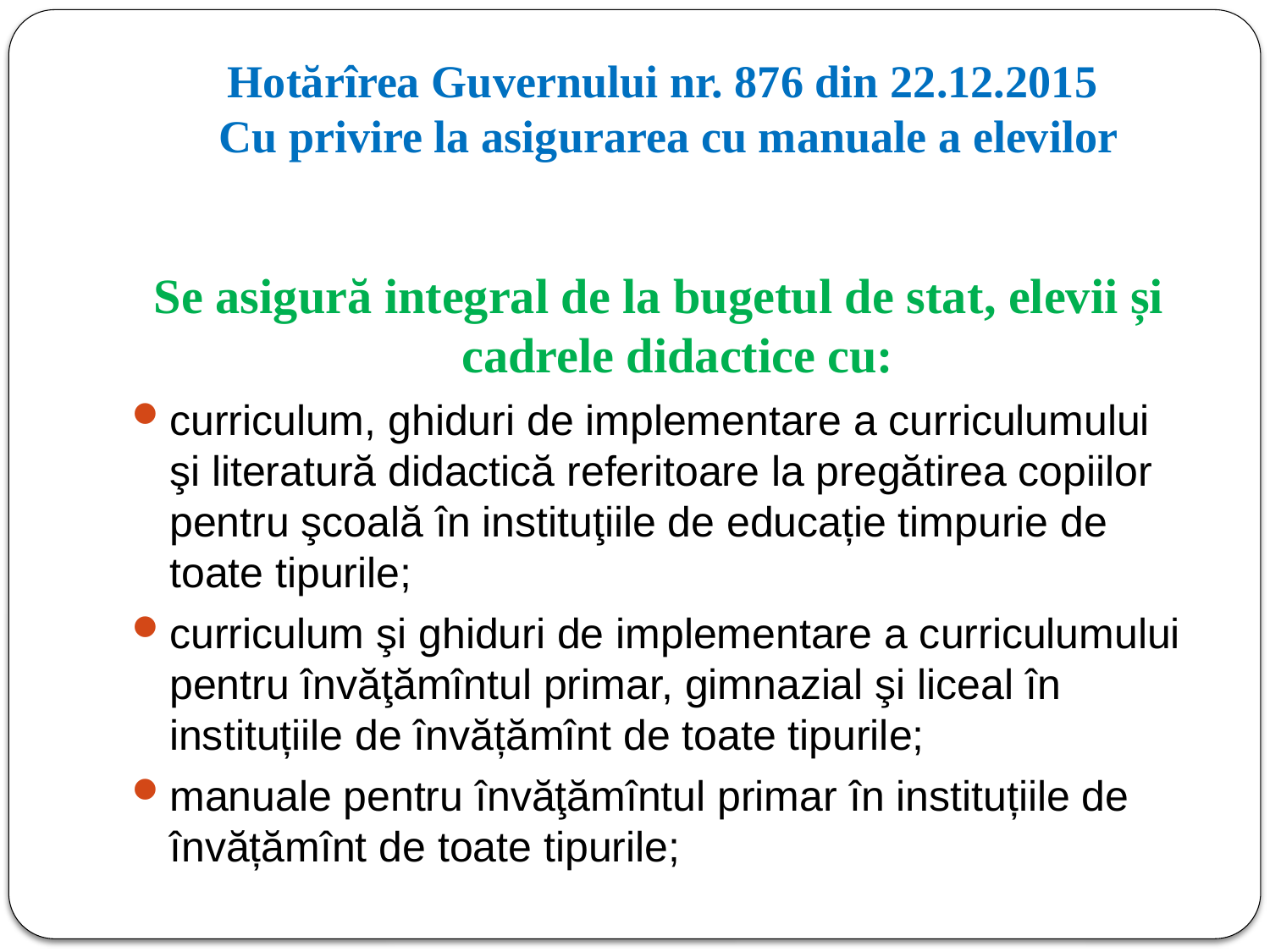

# Hotărîrea Guvernului nr. 876 din 22.12.2015 Cu privire la asigurarea cu manuale a elevilor
Se asigură integral de la bugetul de stat, elevii și cadrele didactice cu:
curriculum, ghiduri de implementare a curriculumului şi literatură didactică referitoare la pregătirea copiilor pentru şcoală în instituţiile de educație timpurie de toate tipurile;
curriculum şi ghiduri de implementare a curriculumului pentru învăţămîntul primar, gimnazial şi liceal în instituțiile de învățămînt de toate tipurile;
manuale pentru învăţămîntul primar în instituțiile de învățămînt de toate tipurile;